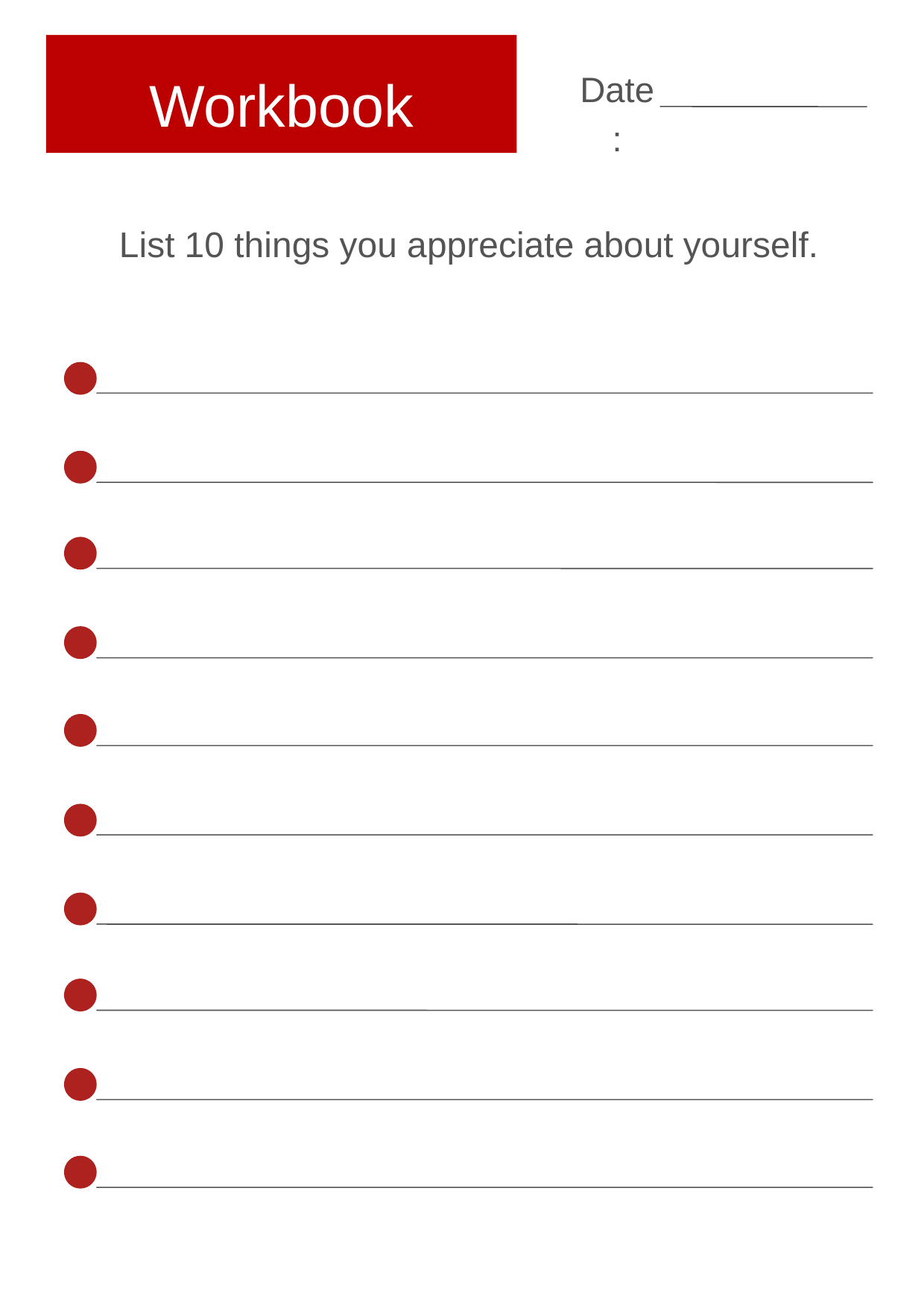

Workbook
Date:

List 10 things you appreciate about yourself.